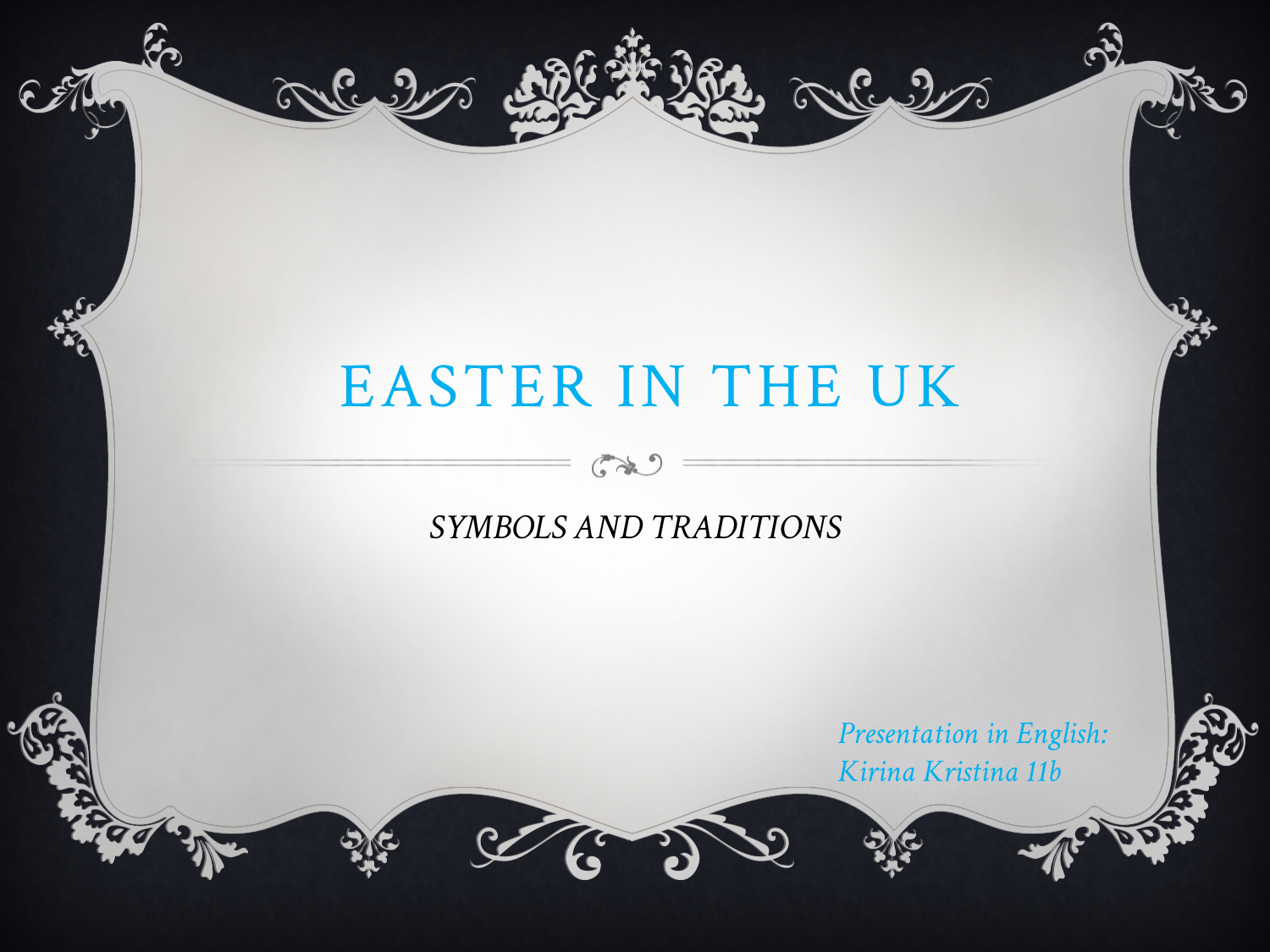

# Easter in the UK
SYMBOLS AND TRADITIONS

Presentation in English:
Kirina Kristina 11b